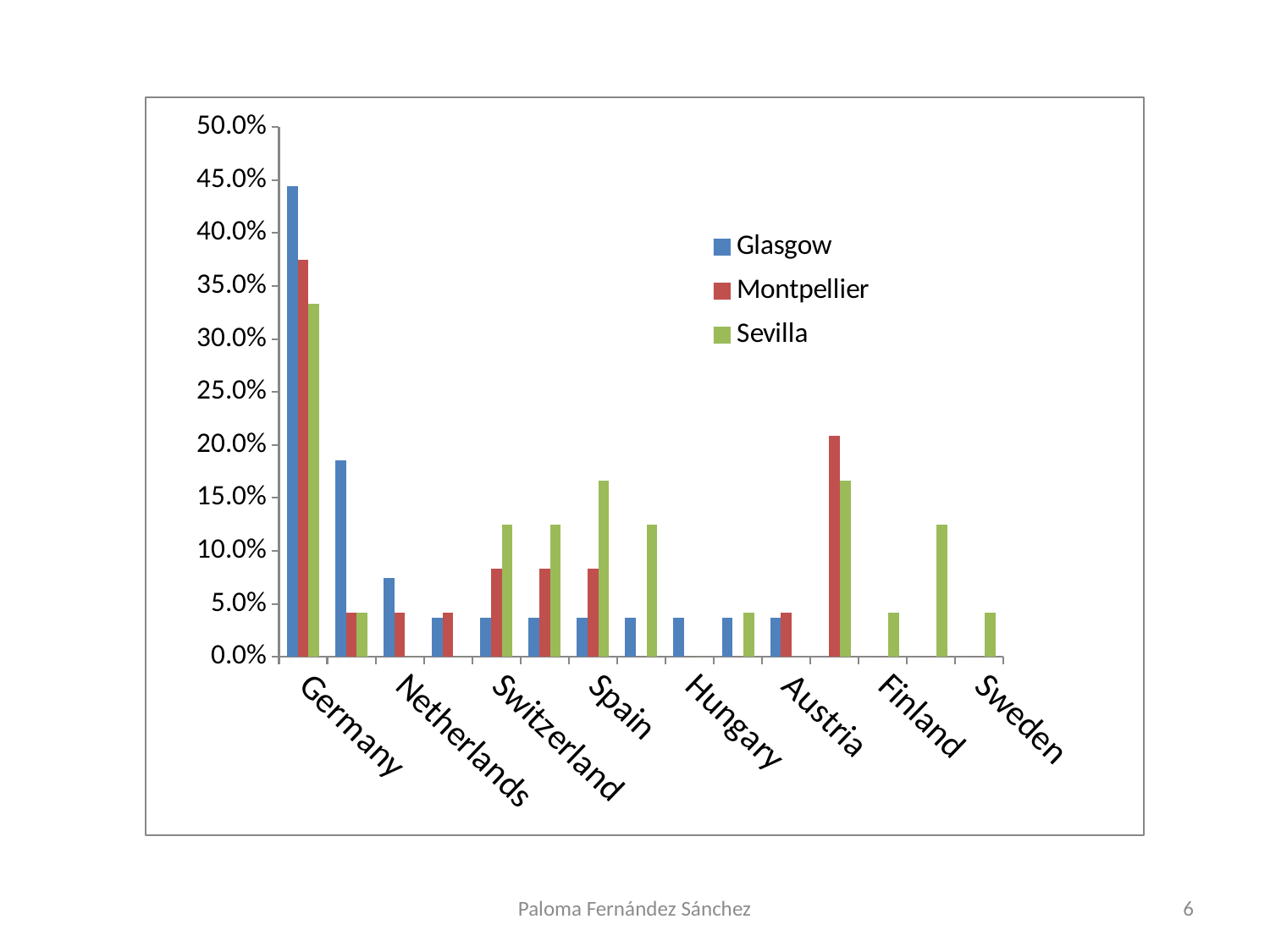

### Chart

| Category | Glasgow | Montpellier | Sevilla |
|---|---|---|---|
| Germany | 0.4444444444444444 | 0.37500000000000006 | 0.3333333333333333 |
| UK | 0.18518518518518523 | 0.041666666666666664 | 0.041666666666666664 |
| Netherlands | 0.07407407407407407 | 0.041666666666666664 | 0.0 |
| Belgium | 0.03703703703703704 | 0.041666666666666664 | 0.0 |
| Switzerland | 0.03703703703703704 | 0.08333333333333334 | 0.125 |
| France | 0.03703703703703704 | 0.08333333333333334 | 0.125 |
| Spain | 0.03703703703703704 | 0.08333333333333334 | 0.16666666666666666 |
| Poland | 0.03703703703703704 | 0.0 | 0.125 |
| Hungary | 0.03703703703703704 | 0.0 | 0.0 |
| USA | 0.03703703703703704 | 0.0 | 0.041666666666666664 |
| Austria | 0.03703703703703704 | 0.041666666666666664 | 0.0 |
| Italy | 0.0 | 0.20833333333333337 | 0.16666666666666666 |
| Finland | 0.0 | 0.0 | 0.041666666666666664 |
| Portugal | 0.0 | 0.0 | 0.125 |
| Sweden | 0.0 | 0.0 | 0.041666666666666664 |
Paloma Fernández Sánchez
6